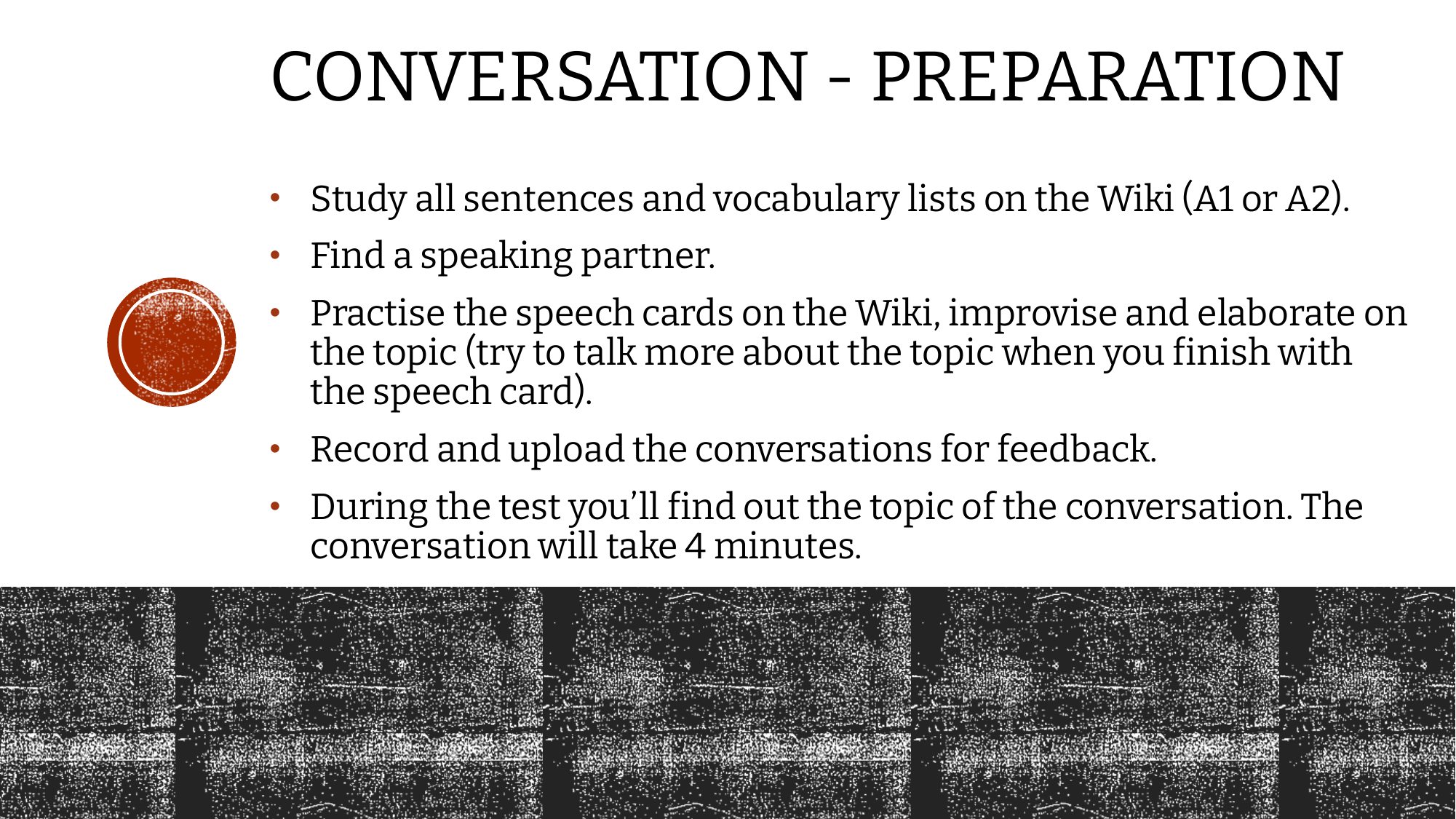

# conversation - preparation
Study all sentences and vocabulary lists on the Wiki (A1 or A2).
Find a speaking partner.
Practise the speech cards on the Wiki, improvise and elaborate on the topic (try to talk more about the topic when you finish with the speech card).
Record and upload the conversations for feedback.
During the test you’ll find out the topic of the conversation. The conversation will take 4 minutes.